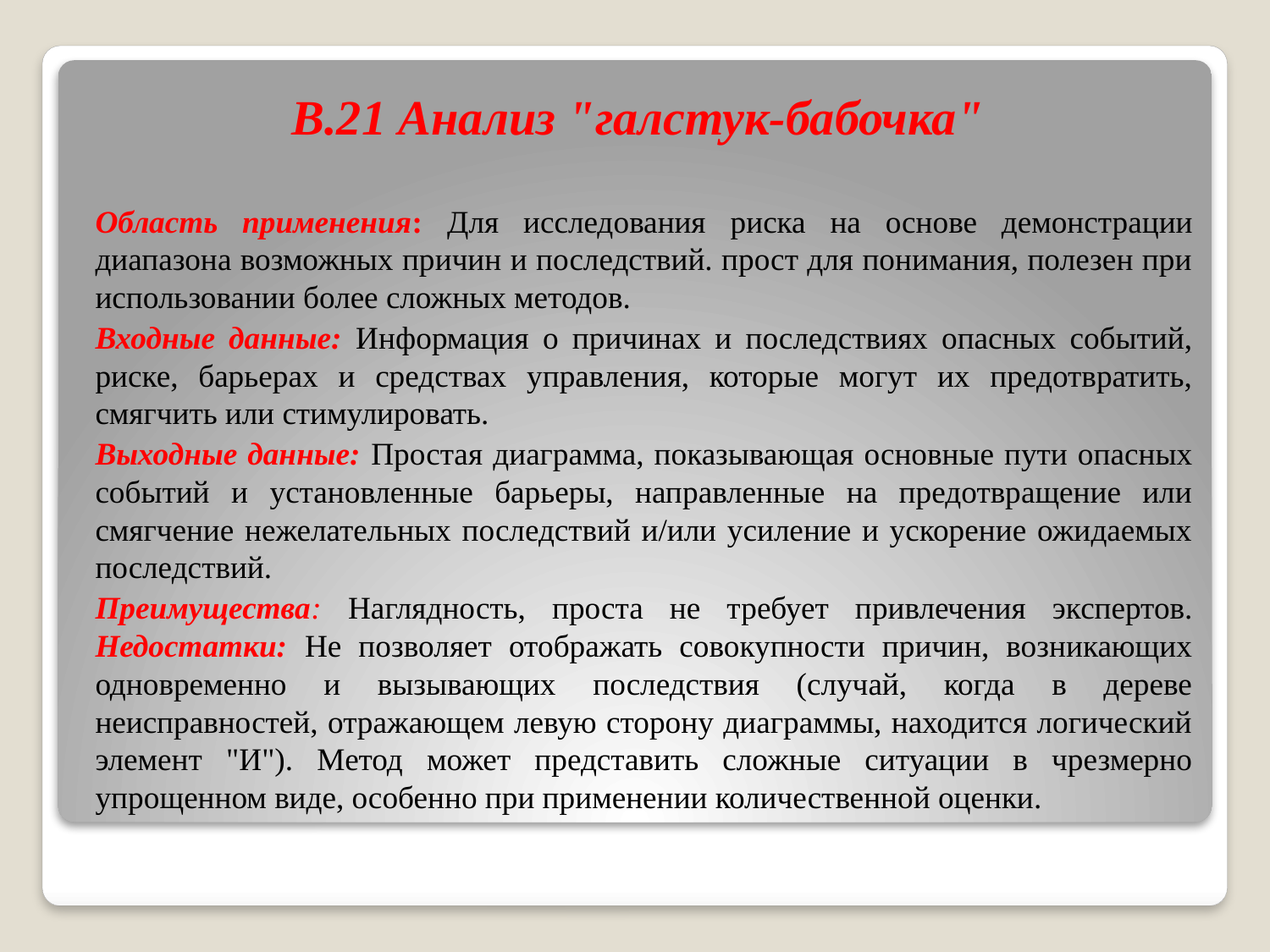

# B.21 Анализ "галстук-бабочка"
Область применения: Для исследования риска на основе демонстрации диапазона возможных причин и последствий. прост для понимания, полезен при использовании более сложных методов.
Входные данные: Информация о причинах и последствиях опасных событий, риске, барьерах и средствах управления, которые могут их предотвратить, смягчить или стимулировать.
Выходные данные: Простая диаграмма, показывающая основные пути опасных событий и установленные барьеры, направленные на предотвращение или смягчение нежелательных последствий и/или усиление и ускорение ожидаемых последствий.
Преимущества: Наглядность, проста не требует привлечения экспертов.
Недостатки: Не позволяет отображать совокупности причин, возникающих одновременно и вызывающих последствия (случай, когда в дереве неисправностей, отражающем левую сторону диаграммы, находится логический элемент "И"). Метод может представить сложные ситуации в чрезмерно упрощенном виде, особенно при применении количественной оценки.